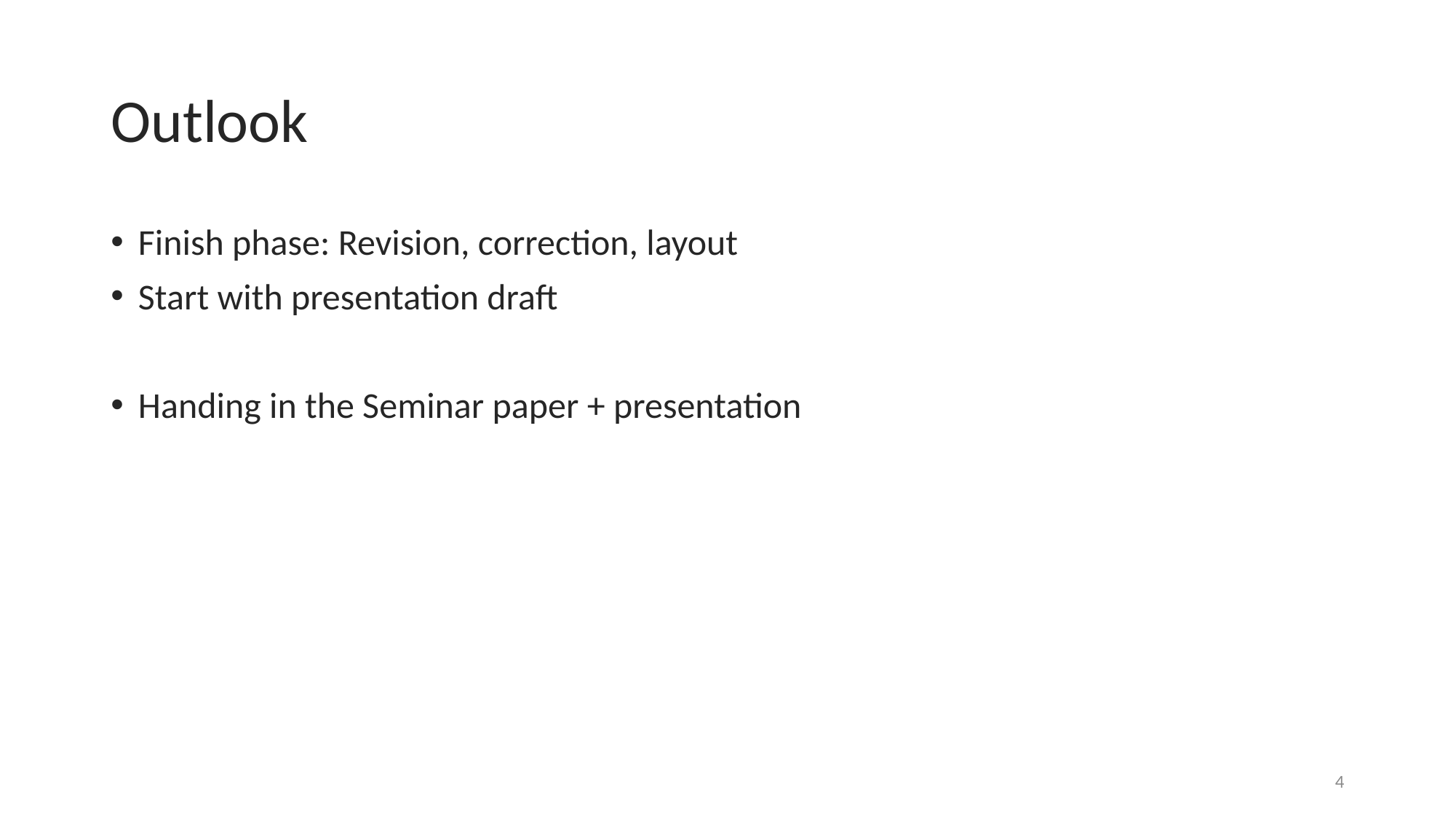

# Outlook
Finish phase: Revision, correction, layout
Start with presentation draft

Handing in the Seminar paper + presentation
4